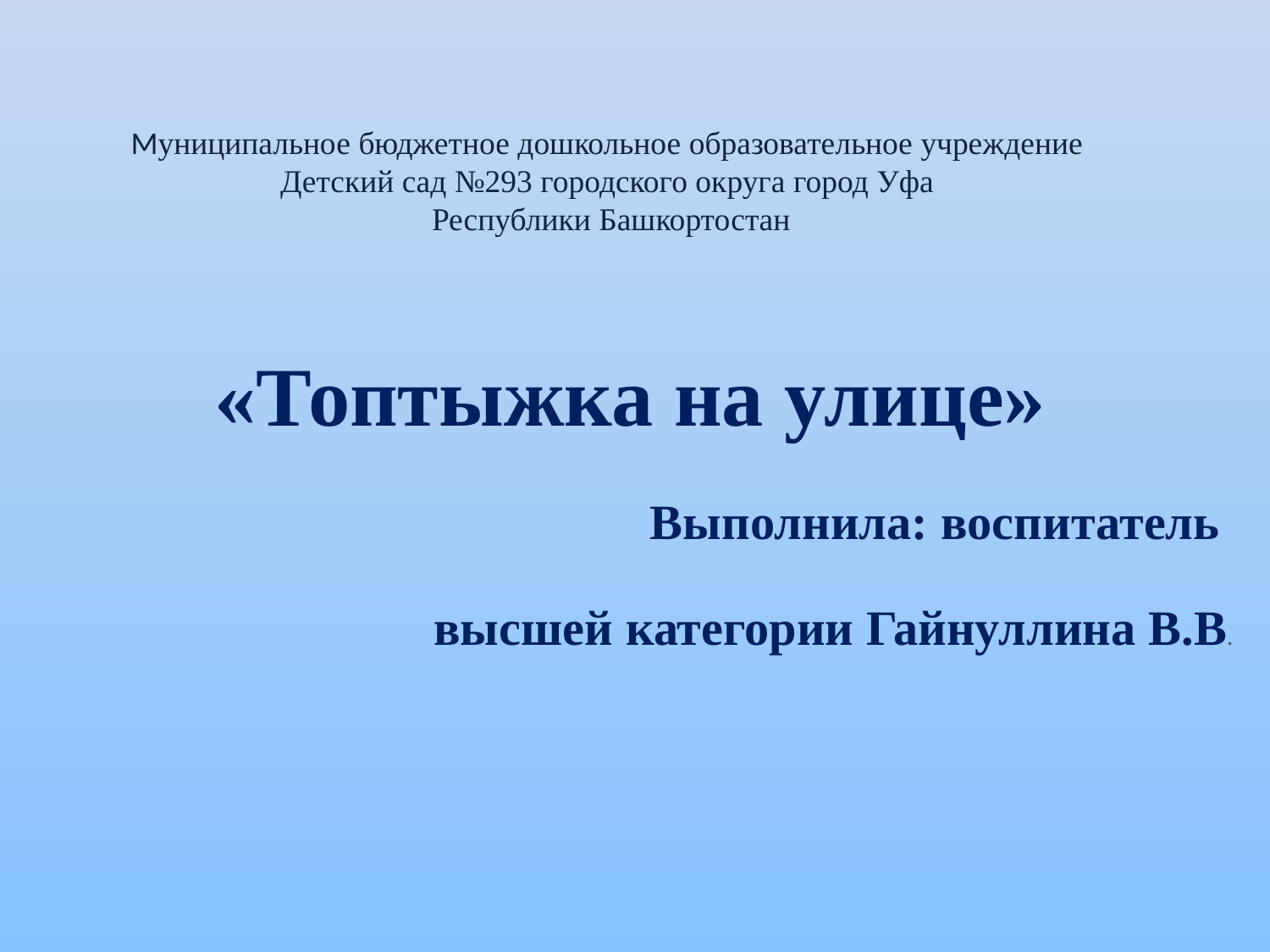

Муниципальное бюджетное дошкольное образовательное учреждение
Детский сад №293 городского округа город Уфа
Республики Башкортостан
«Топтыжка на улице»
Выполнила: воспитатель
высшей категории Гайнуллина В.В.